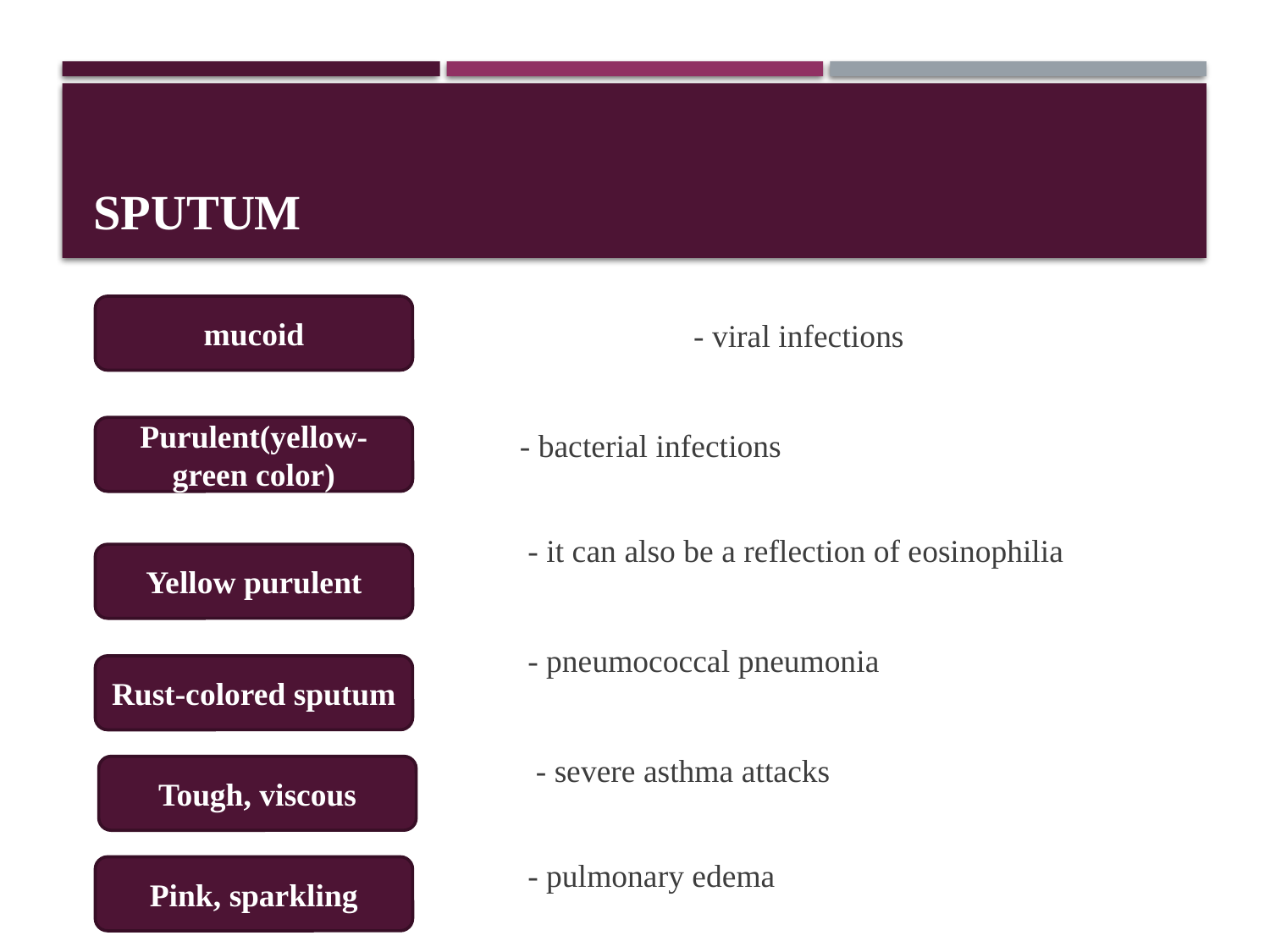

# sputum
mucoid
                                                               - viral infections

                                                     - bacterial infections

                                                      - it can also be a reflection of eosinophilia

                                                      - pneumococcal pneumonia

                                                       - severe asthma attacks

                                                      - pulmonary edema

Purulent(yellow-green color)
Yellow purulent
Rust-colored sputum
Tough, viscous
Pink, sparkling